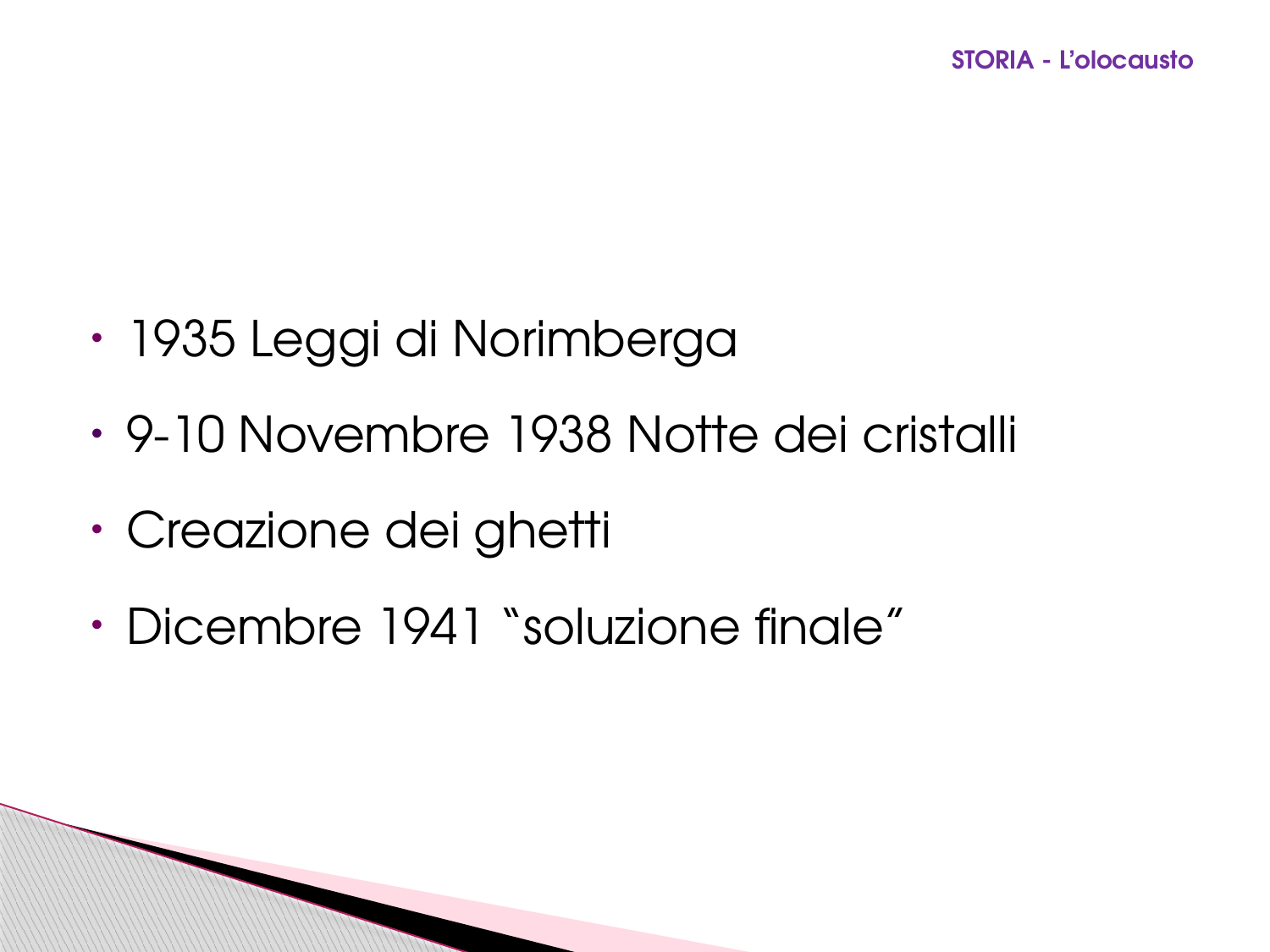

# STORIA - L’olocausto

1935 Leggi di Norimberga
9-10 Novembre 1938 Notte dei cristalli
Creazione dei ghetti
Dicembre 1941 “soluzione finale”